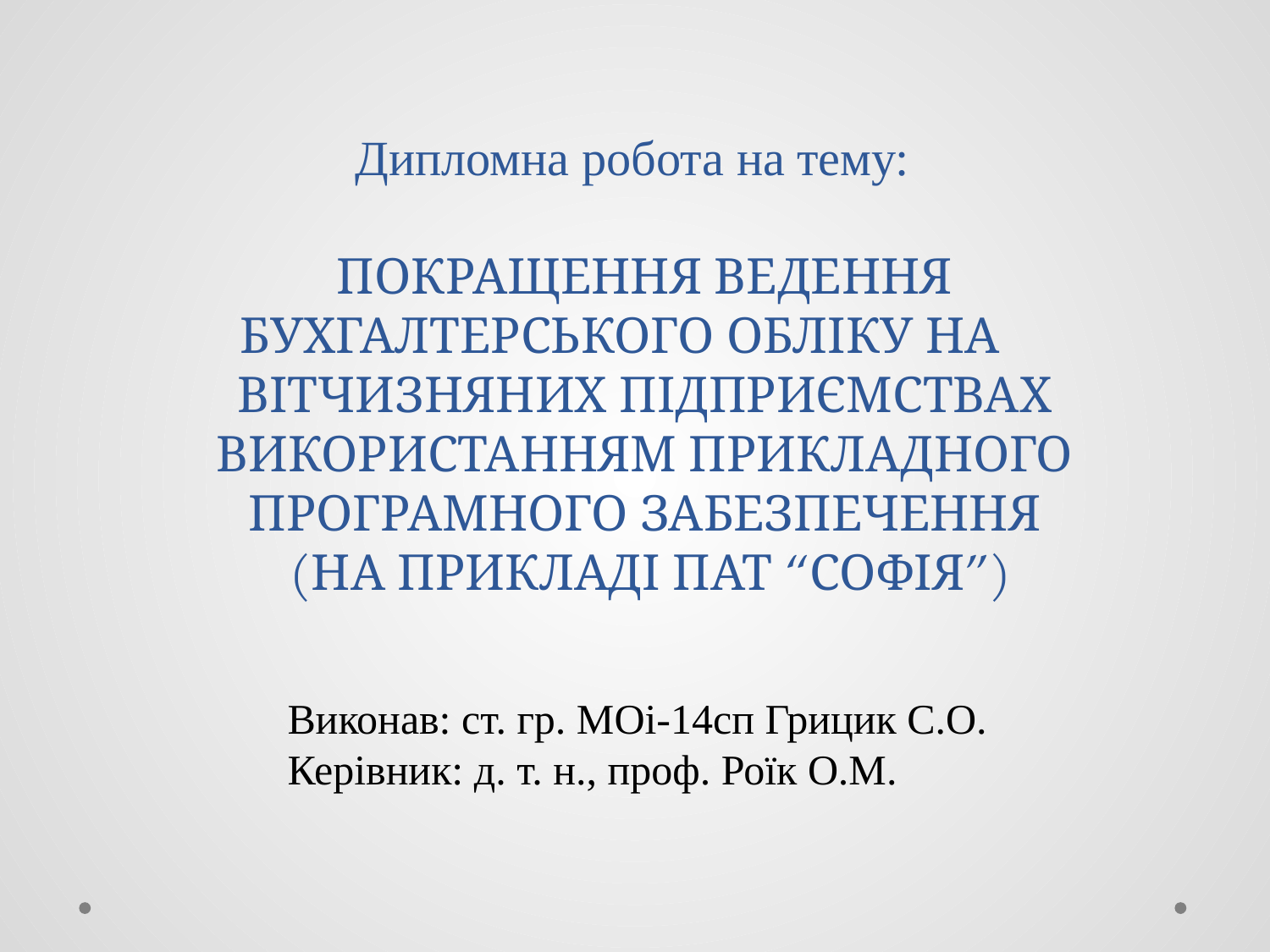

# Дипломна робота на тему:   ПОКРАЩЕННЯ ВЕДЕННЯ БУХГАЛТЕРСЬКОГО ОБЛІКУ НА     ВІТЧИЗНЯНИХ ПІДПРИЄМСТВАХ ВИКОРИСТАННЯМ ПРИКЛАДНОГО ПРОГРАМНОГО ЗАБЕЗПЕЧЕННЯ (НА ПРИКЛАДІ ПАТ “СОФІЯ”)
Виконав: ст. гр. МОі-14сп Грицик С.О.
Керівник: д. т. н., проф. Роїк О.М.